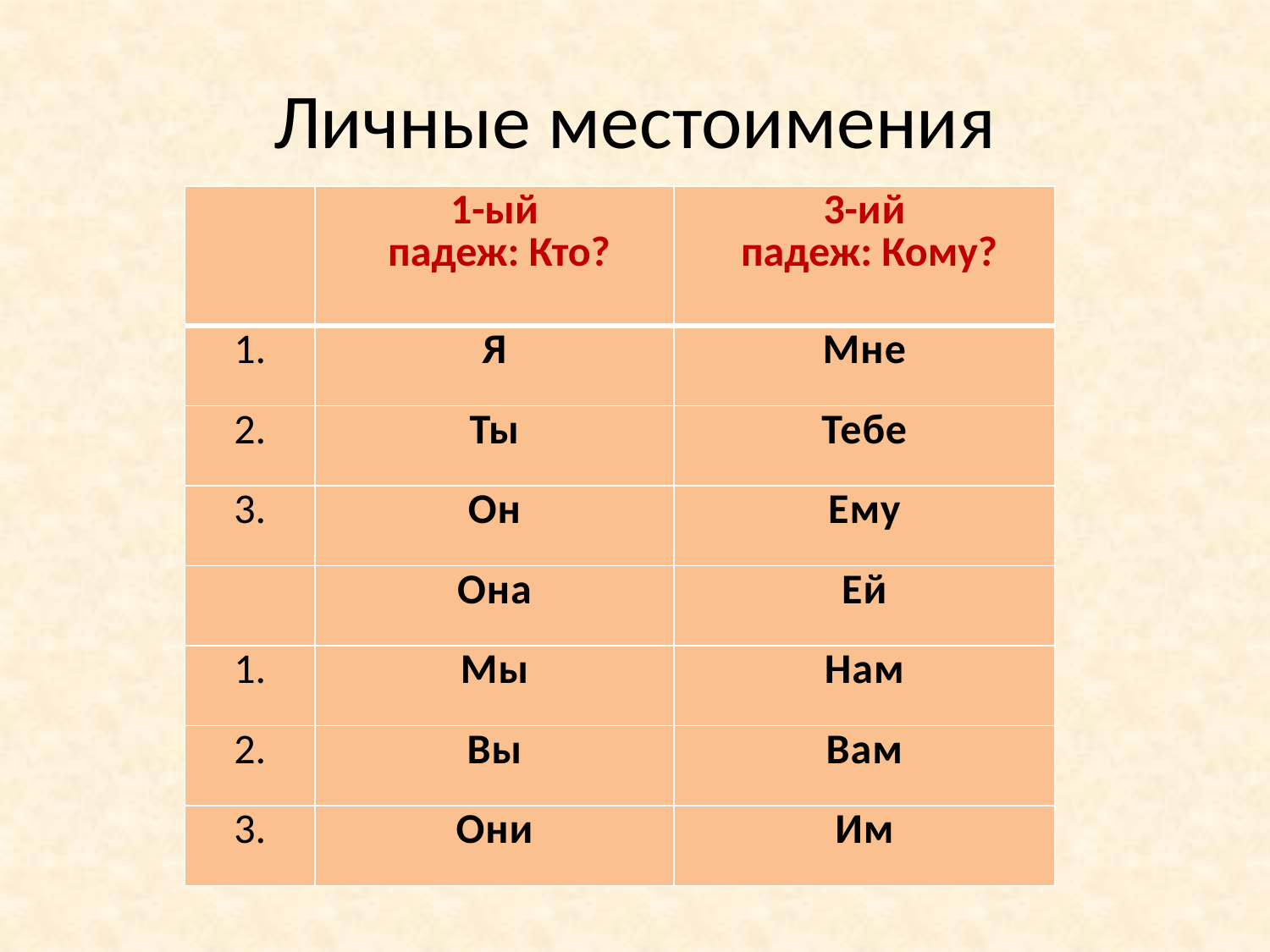

# Личные местоимения
|  | 1-ый падеж: Кто? | 3-ий падеж: Кому? |
| --- | --- | --- |
| 1. | Я | Мне |
| 2. | Ты | Тебе |
| 3. | Он | Ему |
|  | Онa | Ей |
| 1. | Мы | Нам |
| 2. | Вы | Вам |
| 3. | Они | Им |